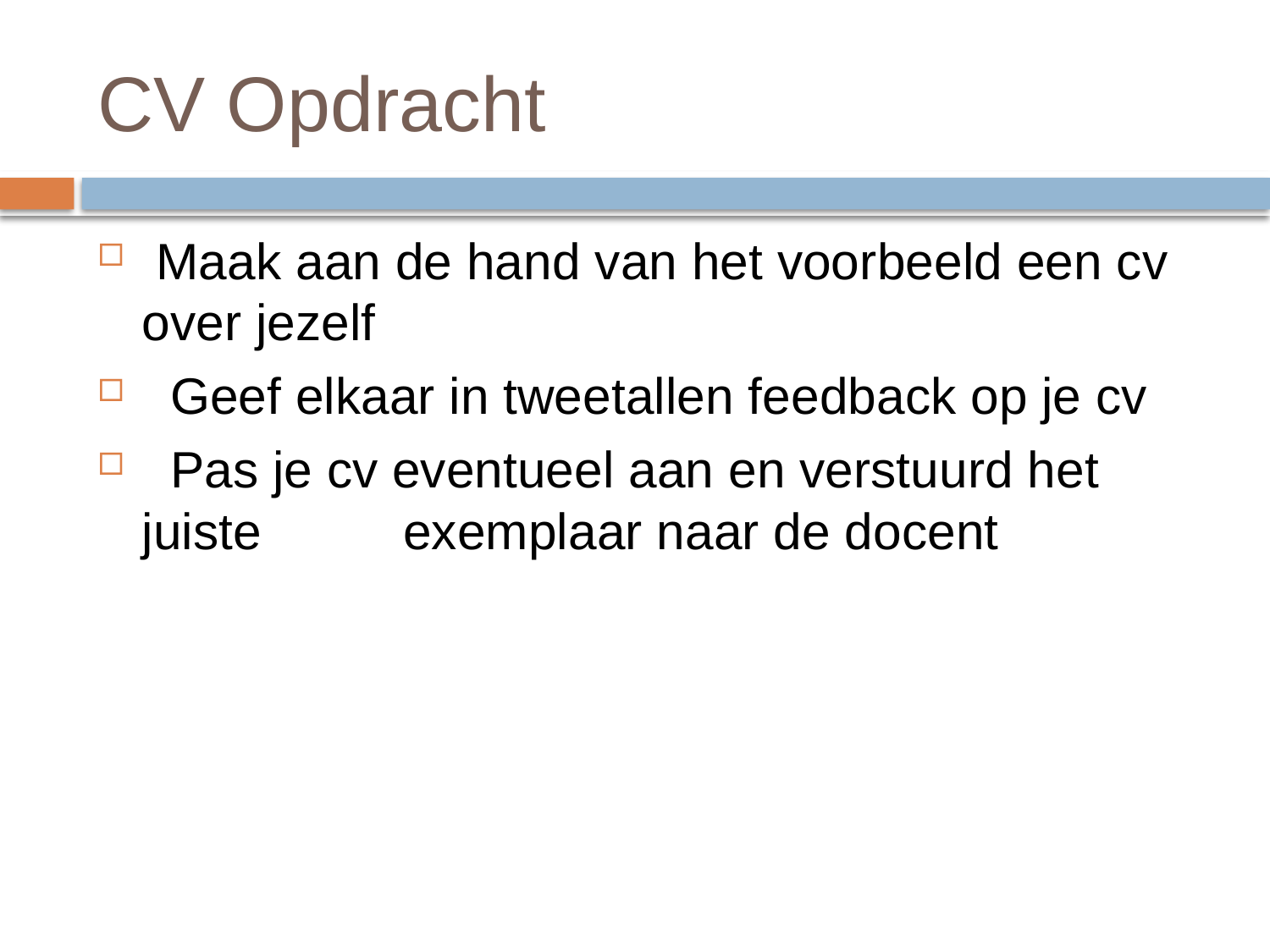

# CV Opdracht
 Maak aan de hand van het voorbeeld een cv over jezelf
  Geef elkaar in tweetallen feedback op je cv
  Pas je cv eventueel aan en verstuurd het juiste          exemplaar naar de docent